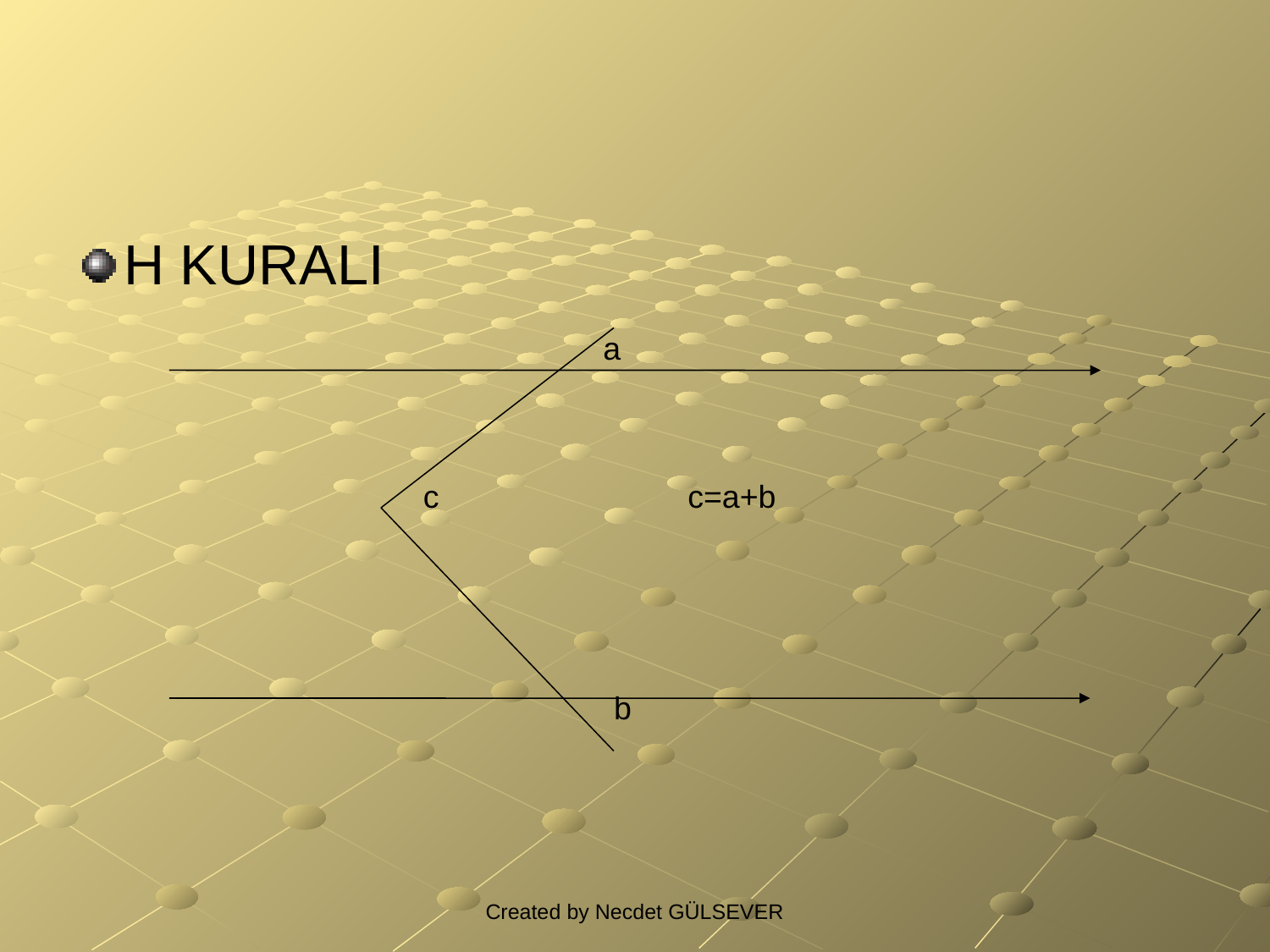

#
H KURALI
a

c
c=a+b

b

Created by Necdet GÜLSEVER